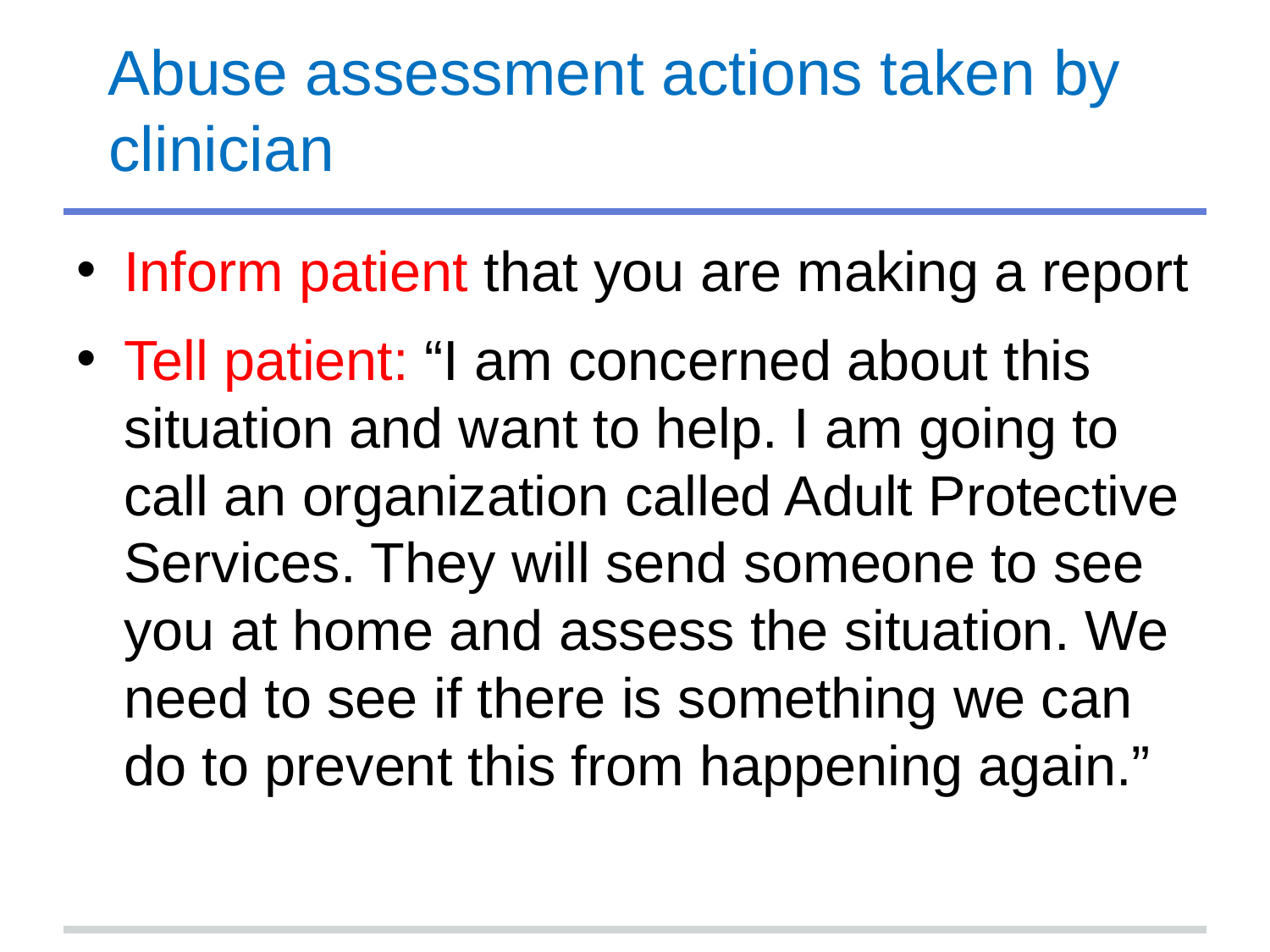

# Abuse assessment actions taken by clinician
Inform patient that you are making a report
Tell patient: “I am concerned about this situation and want to help. I am going to call an organization called Adult Protective Services. They will send someone to see you at home and assess the situation. We need to see if there is something we can do to prevent this from happening again.”